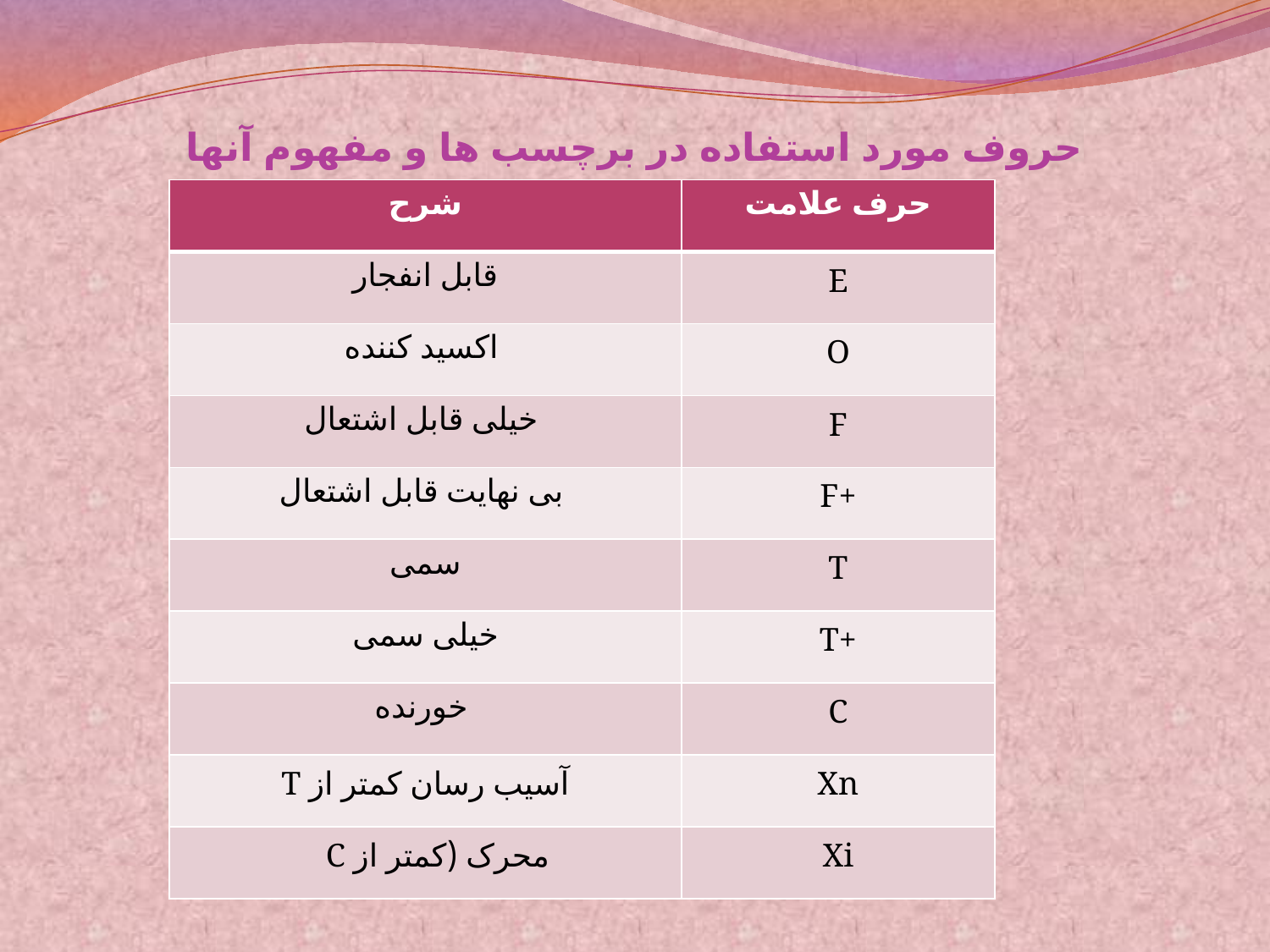

# حروف مورد استفاده در برچسب ها و مفهوم آنها
| شرح | حرف علامت |
| --- | --- |
| قابل انفجار | E |
| اکسید کننده | O |
| خیلی قابل اشتعال | F |
| بی نهایت قابل اشتعال | F+ |
| سمی | T |
| خیلی سمی | T+ |
| خورنده | C |
| آسیب رسان کمتر از T | Xn |
| محرک (کمتر از C | Xi |